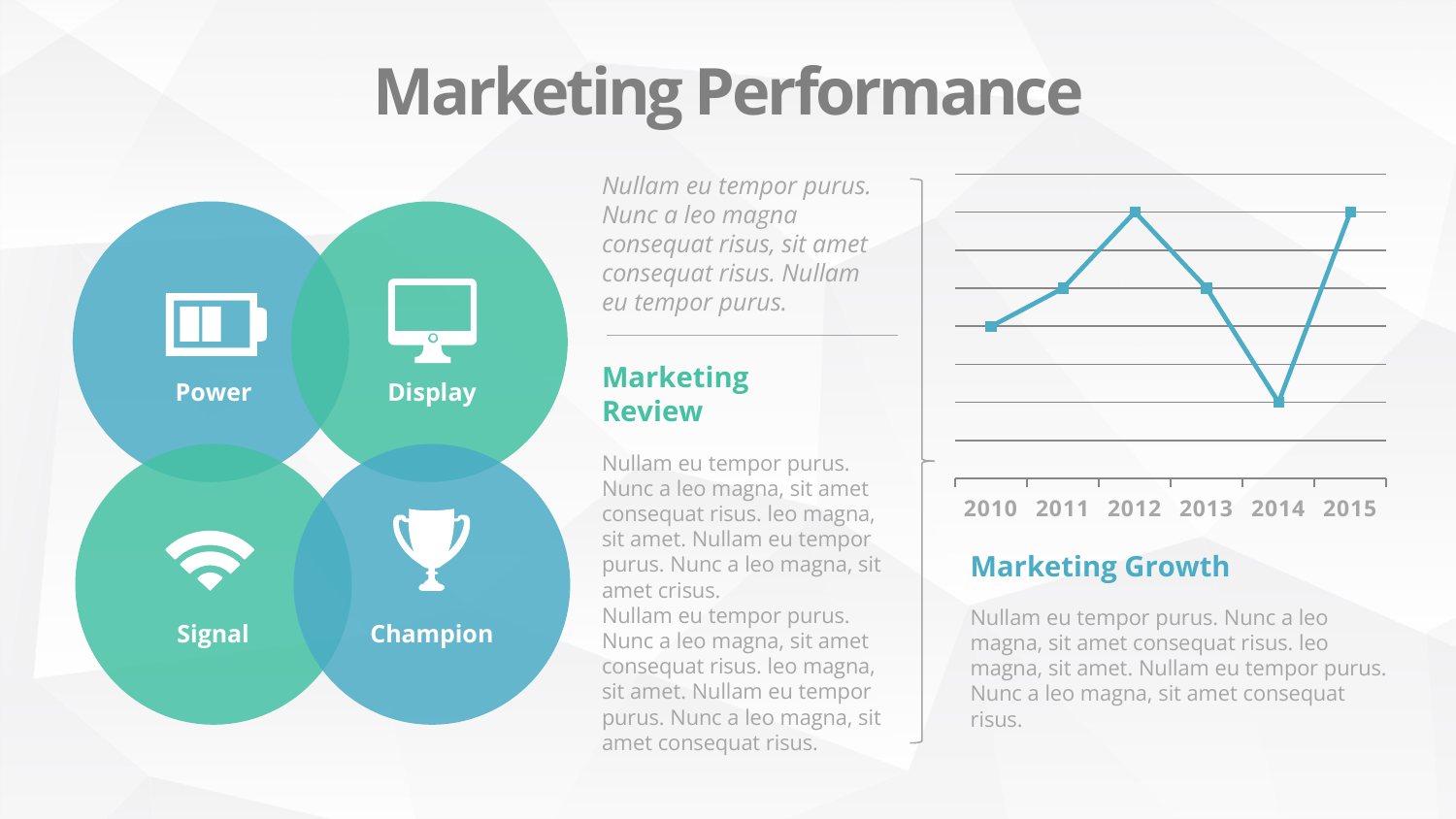

Marketing Performance

### Chart

| Category | Series 1 |
|---|---|
| 2010 | 4.0 |
| 2011 | 5.0 |
| 2012 | 7.0 |
| 2013 | 5.0 |
| 2014 | 2.0 |
| 2015 | 7.0 |
Nullam eu tempor purus. Nunc a leo magna consequat risus, sit amet consequat risus. Nullam eu tempor purus.

Marketing
Review

Nullam eu tempor purus. Nunc a leo magna, sit amet consequat risus. leo magna, sit amet. Nullam eu tempor purus. Nunc a leo magna, sit amet crisus.
Nullam eu tempor purus. Nunc a leo magna, sit amet consequat risus. leo magna, sit amet. Nullam eu tempor purus. Nunc a leo magna, sit amet consequat risus.
Power
Display

Marketing Growth

Nullam eu tempor purus. Nunc a leo magna, sit amet consequat risus. leo magna, sit amet. Nullam eu tempor purus. Nunc a leo magna, sit amet consequat risus.
Signal
Champion